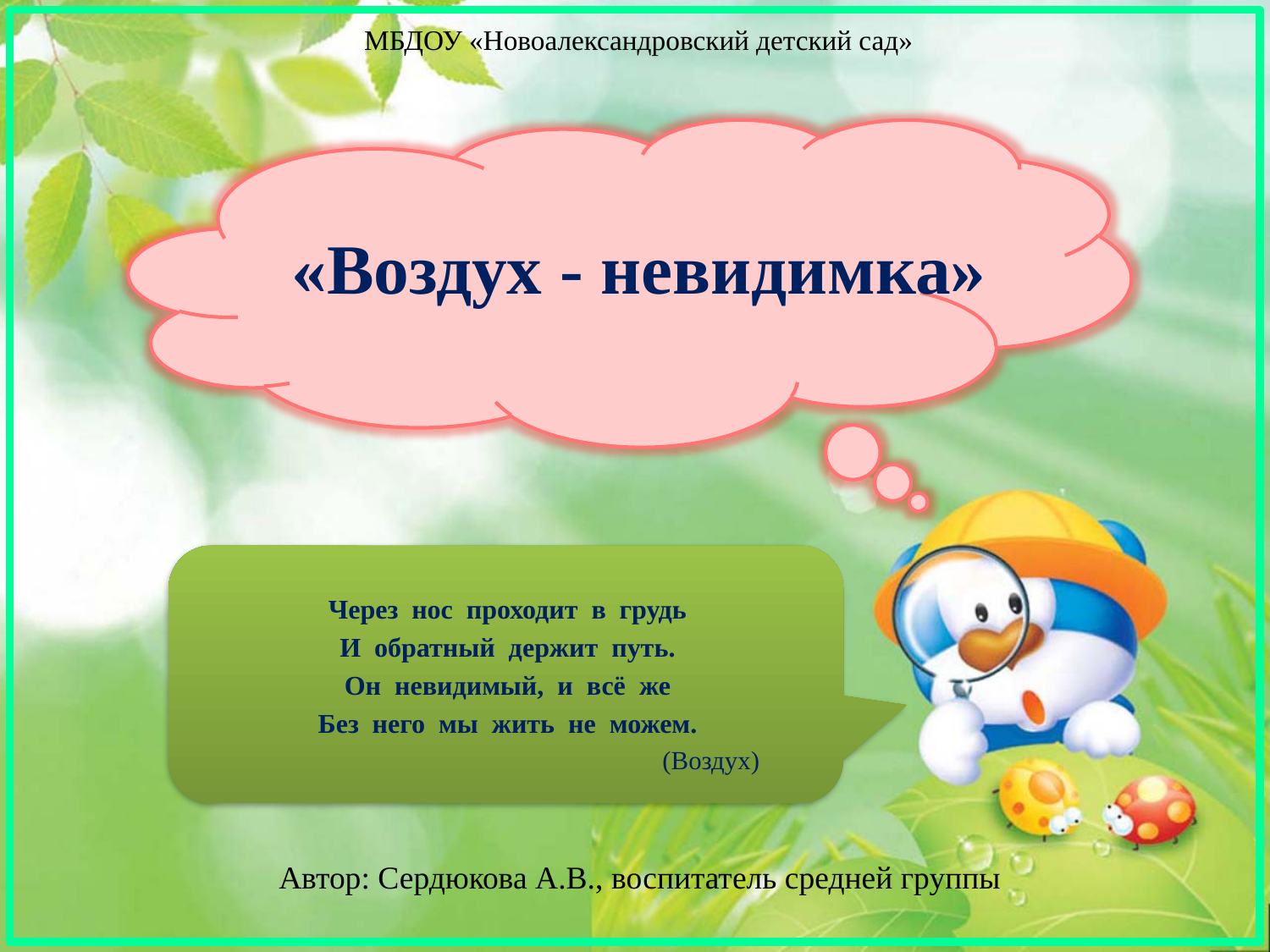

МБДОУ «Новоалександровский детский сад»
# «Воздух - невидимка»
Через  нос  проходит  в  грудь
И  обратный  держит  путь.
Он  невидимый,  и  всё  же
Без  него  мы  жить  не  можем.
                                                                       (Воздух)
Автор: Сердюкова А.В., воспитатель средней группы